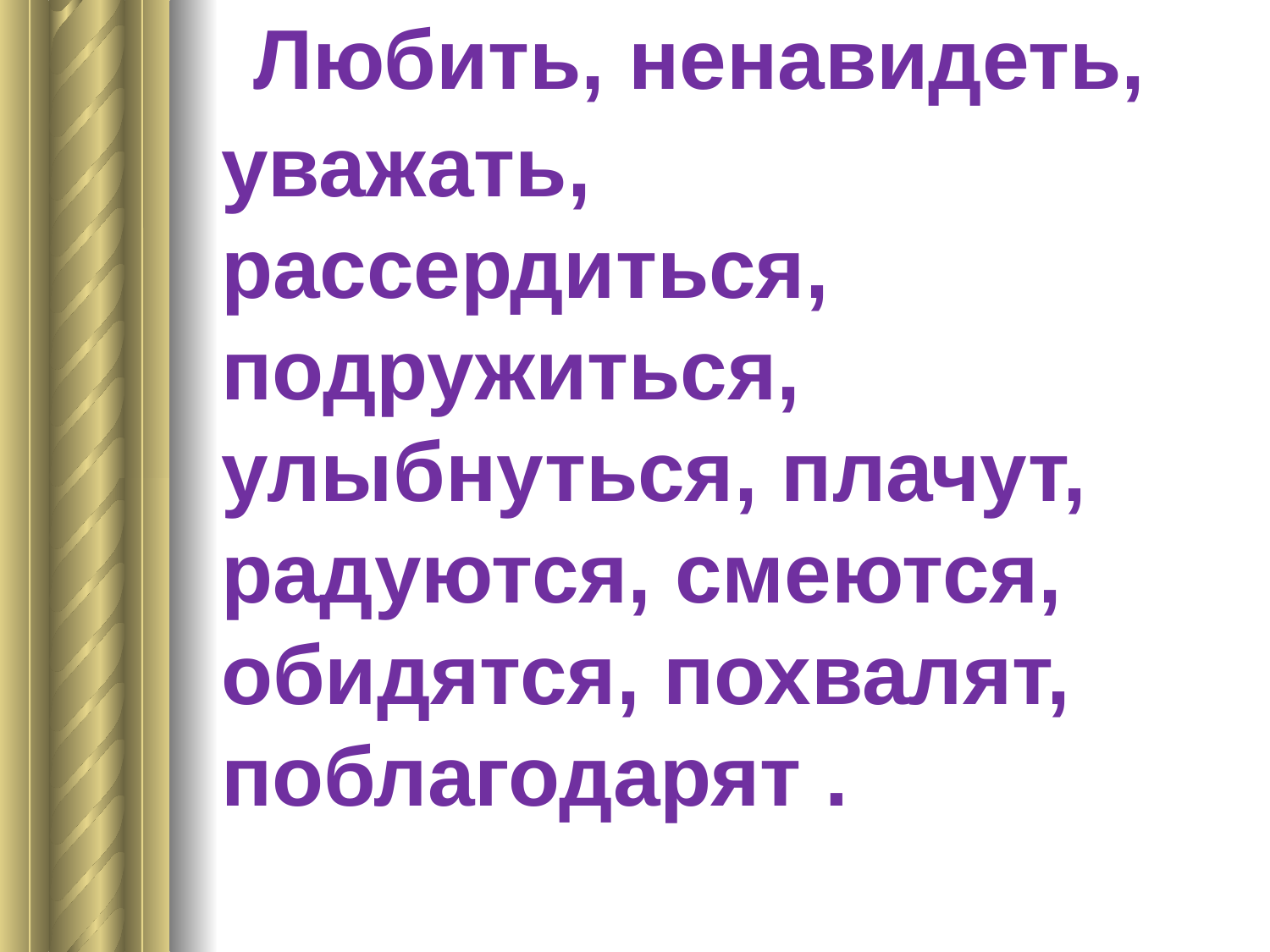

# Любить, ненавидеть, уважать, рассердиться, подружиться, улыбнуться, плачут, радуются, смеются, обидятся, похвалят, поблагодарят .